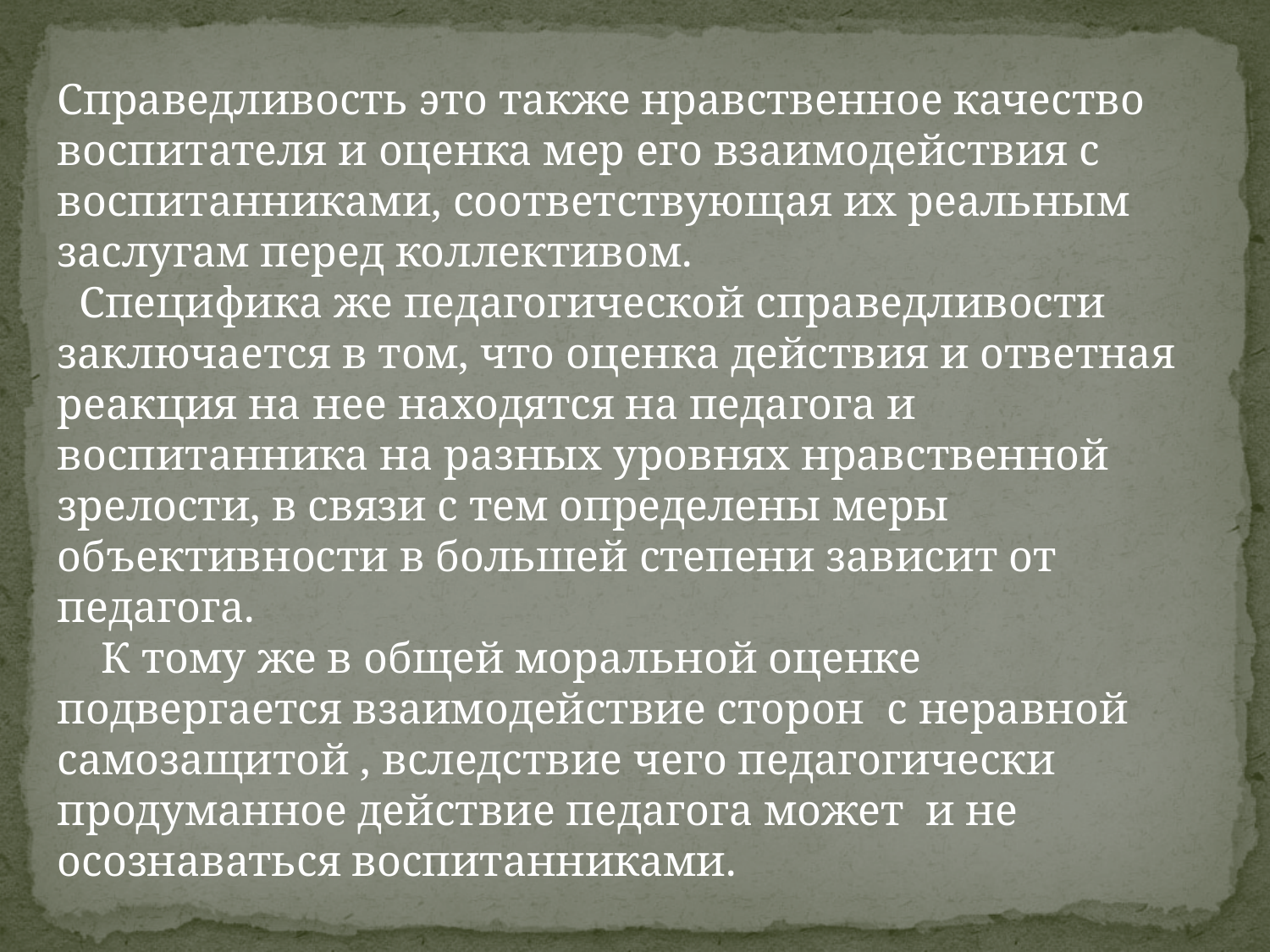

Справедливость это также нравственное качество воспитателя и оценка мер его взаимодействия с воспитанниками, соответствующая их реальным заслугам перед коллективом.
  Специфика же педагогической справедливости заключается в том, что оценка действия и ответная реакция на нее находятся на педагога и воспитанника на разных уровнях нравственной зрелости, в связи с тем определены меры объективности в большей степени зависит от педагога.
    К тому же в общей моральной оценке  подвергается взаимодействие сторон  с неравной самозащитой , вследствие чего педагогически продуманное действие педагога может  и не осознаваться воспитанниками.